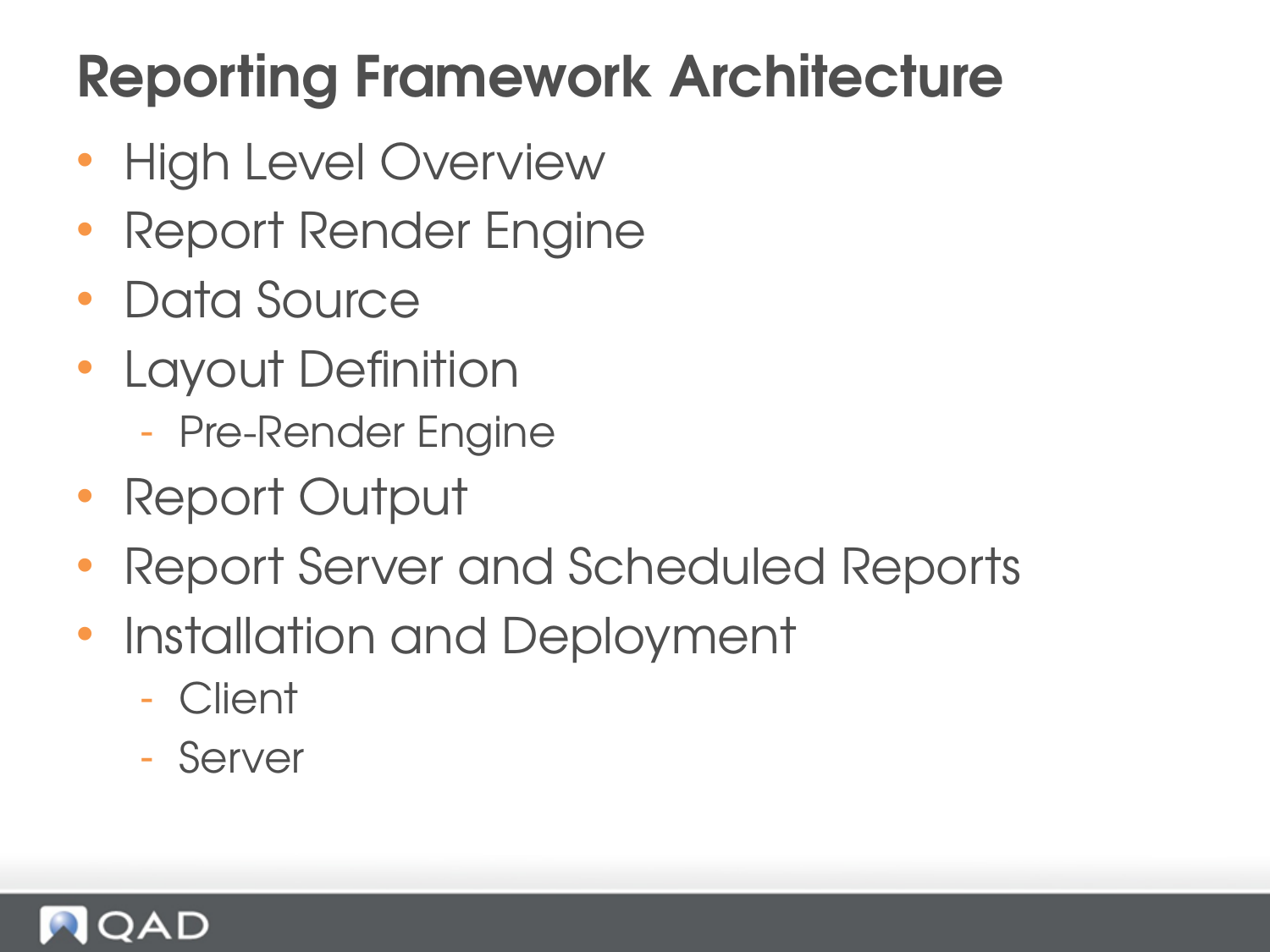

# Reporting Framework Architecture
High Level Overview
Report Render Engine
Data Source
Layout Definition
Pre-Render Engine
Report Output
Report Server and Scheduled Reports
Installation and Deployment
Client
Server